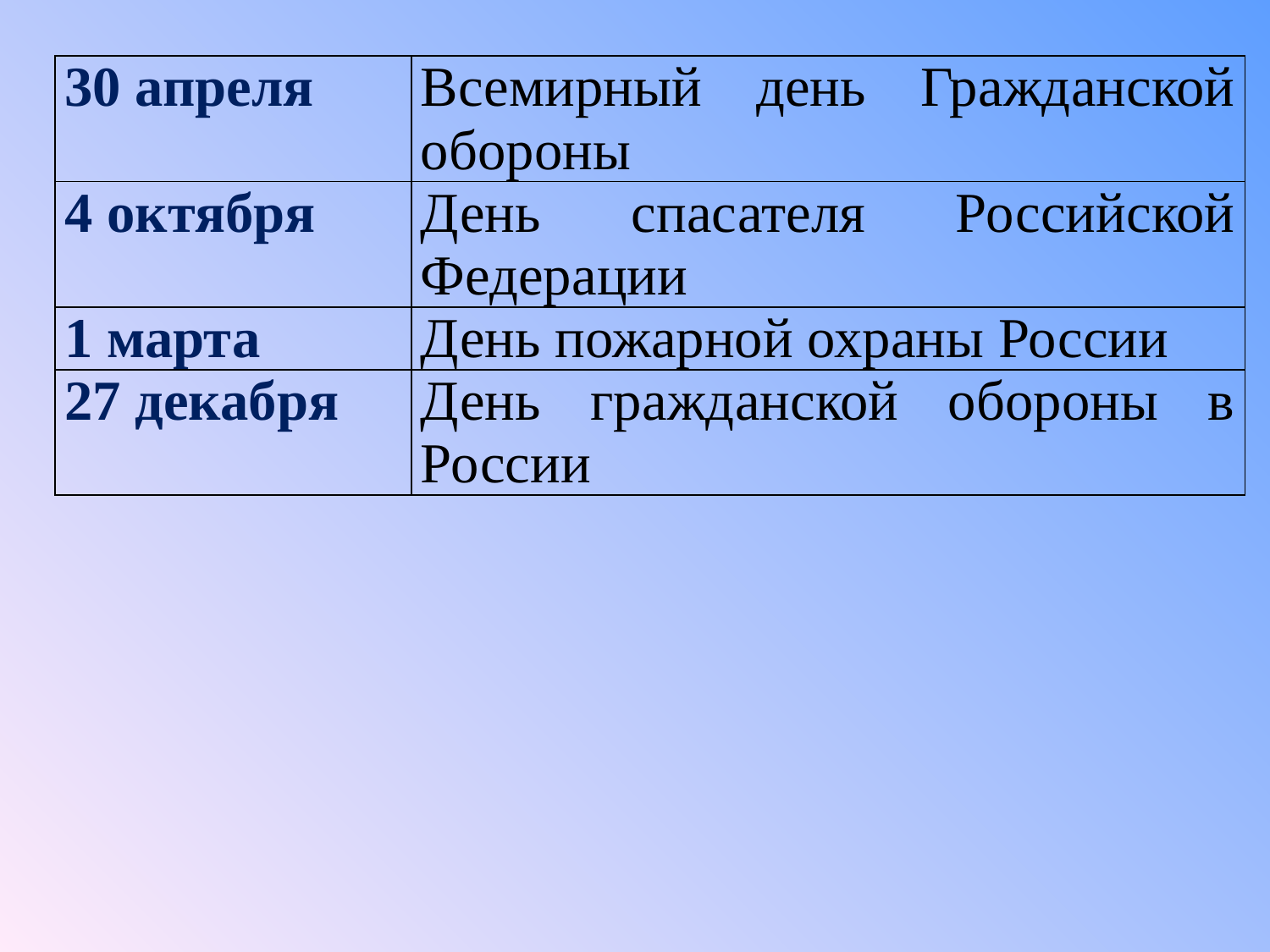

| 30 апреля | Всемирный день Гражданской обороны |
| --- | --- |
| 4 октября | День спасателя Российской Федерации |
| 1 марта | День пожарной охраны России |
| 27 декабря | День гражданской обороны в России |